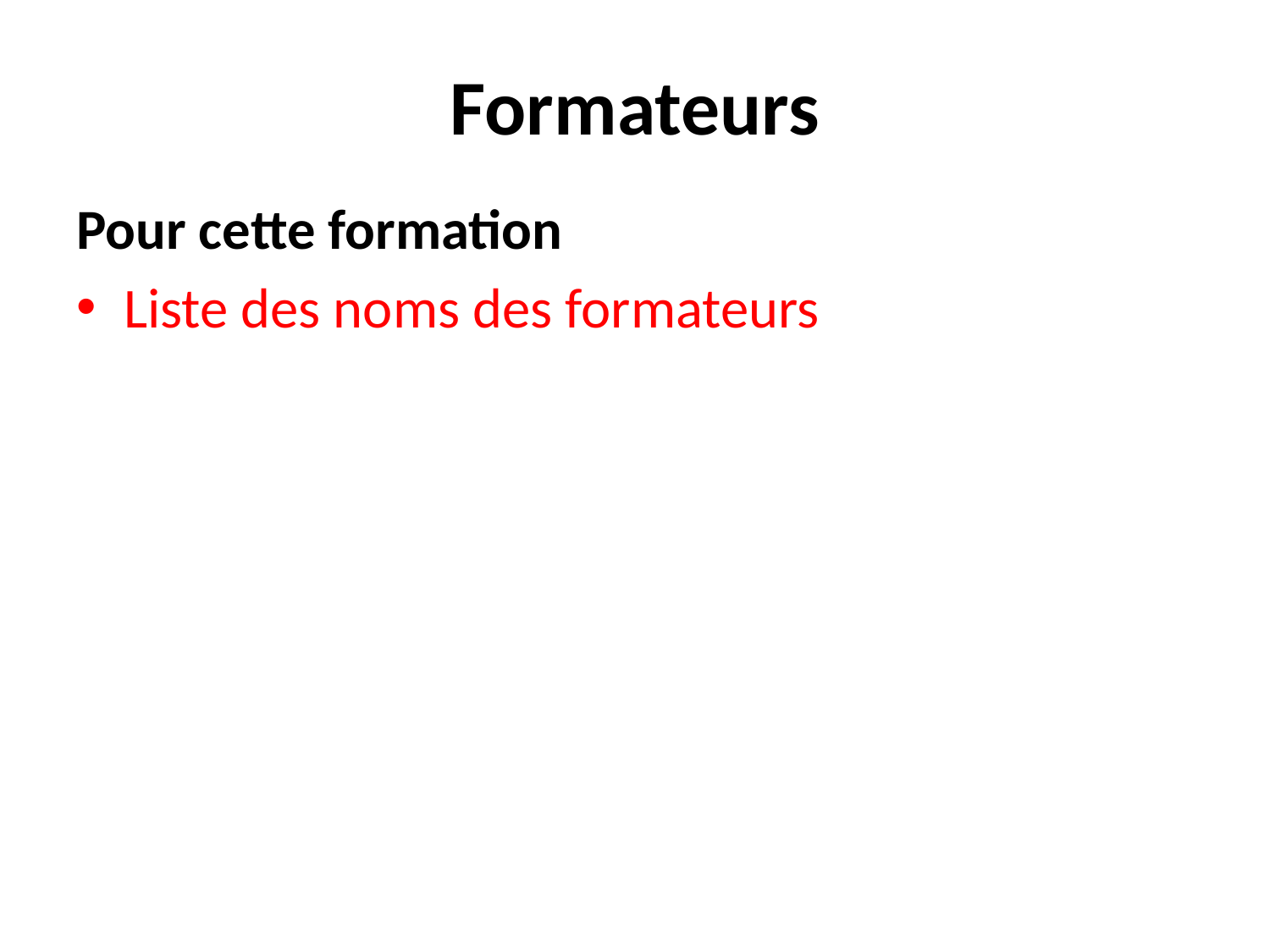

# Formateurs
Pour cette formation
Liste des noms des formateurs